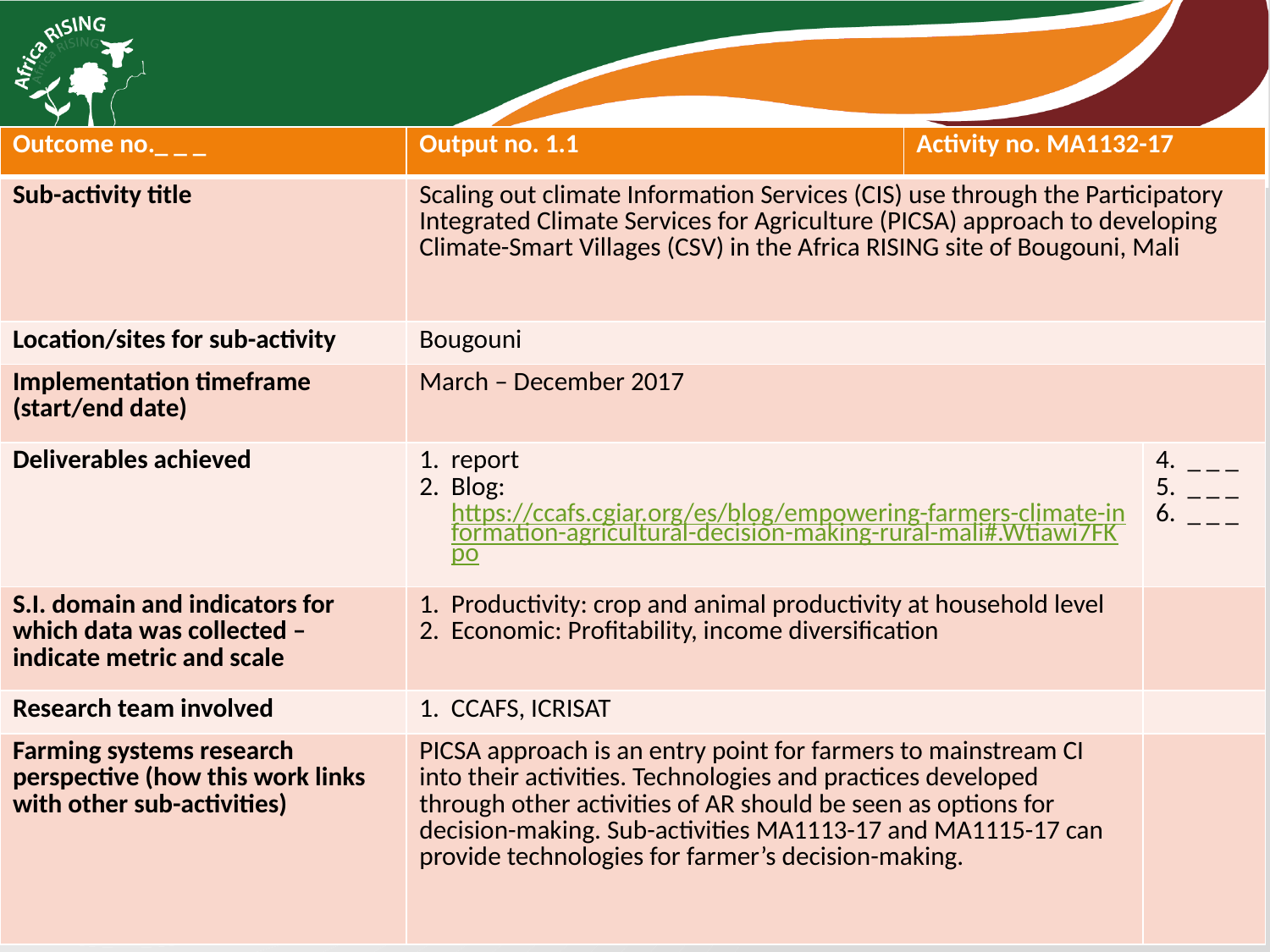

| Outcome no.\_ \_ \_ | Output no. 1.1 | Activity no. MA1132-17 |  |
| --- | --- | --- | --- |
| Sub-activity title | Scaling out climate Information Services (CIS) use through the Participatory Integrated Climate Services for Agriculture (PICSA) approach to developing Climate-Smart Villages (CSV) in the Africa RISING site of Bougouni, Mali |  |  |
| Location/sites for sub-activity | Bougouni |  |  |
| Implementation timeframe (start/end date) | March – December 2017 |  |  |
| Deliverables achieved | report Blog:https://ccafs.cgiar.org/es/blog/empowering-farmers-climate-information-agricultural-decision-making-rural-mali#.Wtiawi7FKpo | \_ \_ \_ \_ \_ \_ \_ \_ \_ | \_ \_ \_ \_ \_ \_ \_ \_ \_ |
| S.I. domain and indicators for which data was collected – indicate metric and scale | Productivity: crop and animal productivity at household level Economic: Profitability, income diversification |  |  |
| Research team involved | CCAFS, ICRISAT | \_ \_ |  |
| Farming systems research perspective (how this work links with other sub-activities) | PICSA approach is an entry point for farmers to mainstream CI into their activities. Technologies and practices developed through other activities of AR should be seen as options for decision-making. Sub-activities MA1113-17 and MA1115-17 can provide technologies for farmer’s decision-making. |  |  |